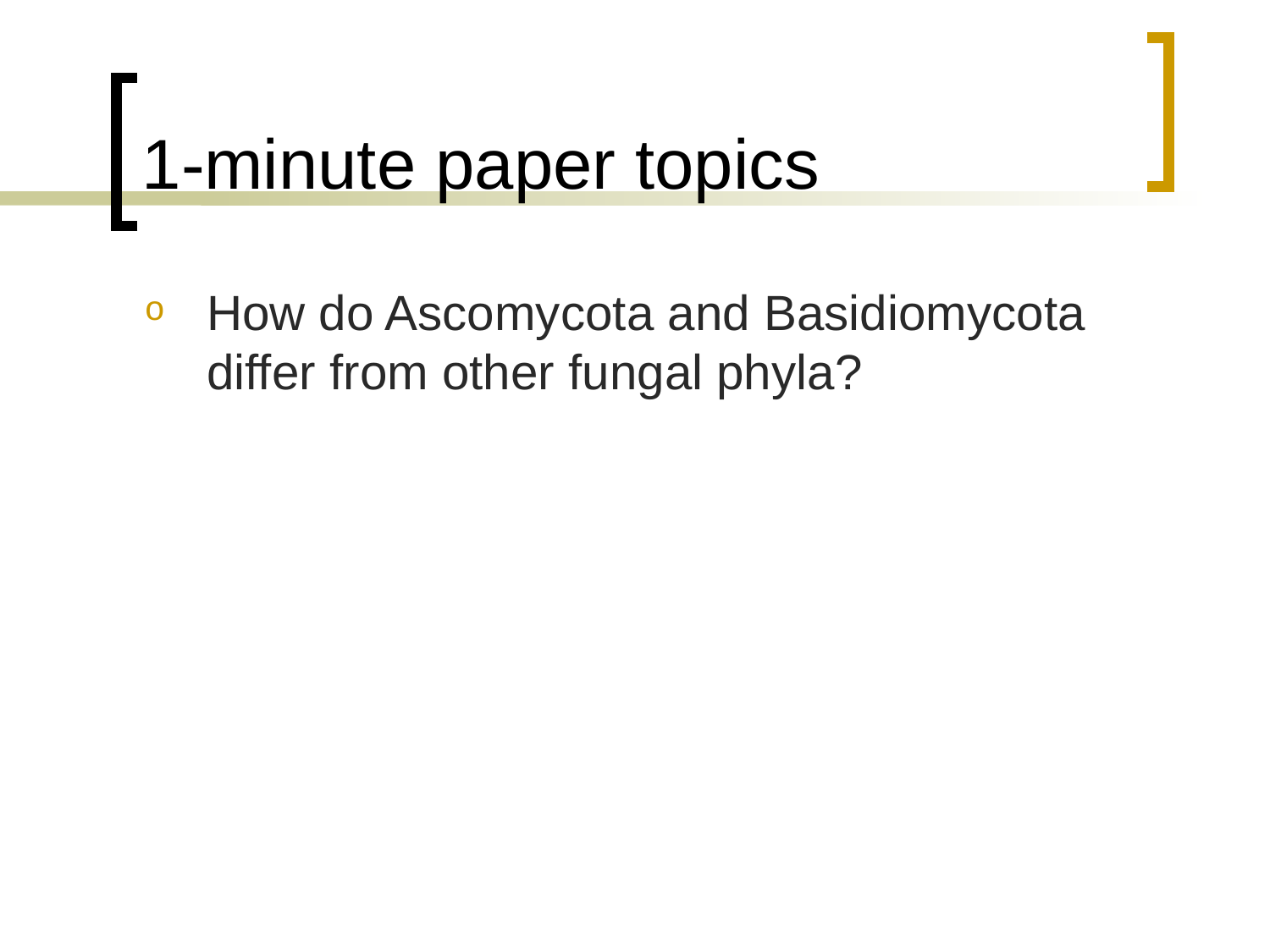

# 1-minute paper topics
How do Ascomycota and Basidiomycota differ from other fungal phyla?